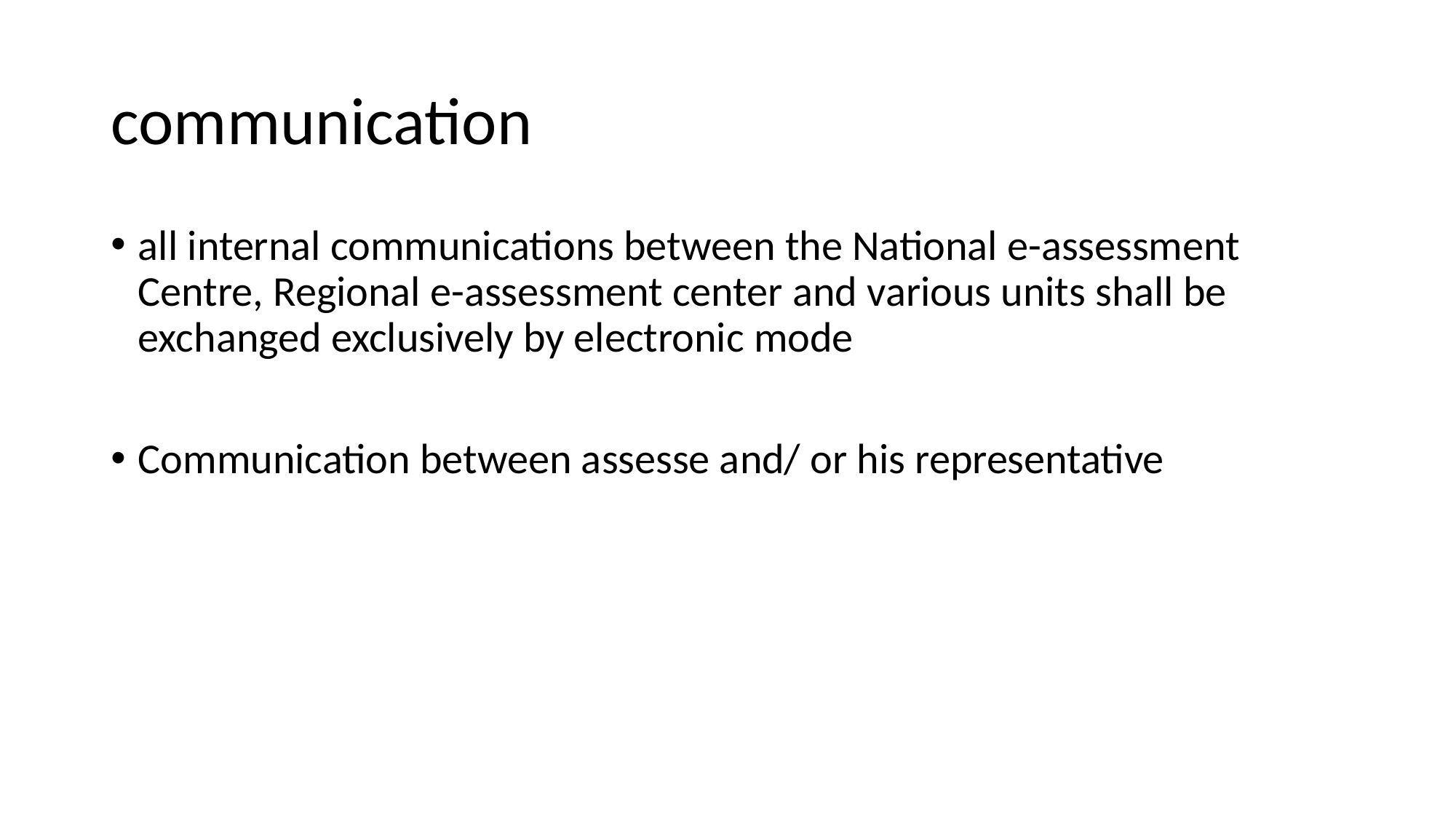

# communication
all internal communications between the National e-assessment Centre, Regional e-assessment center and various units shall be exchanged exclusively by electronic mode

Communication between assesse and/ or his representative